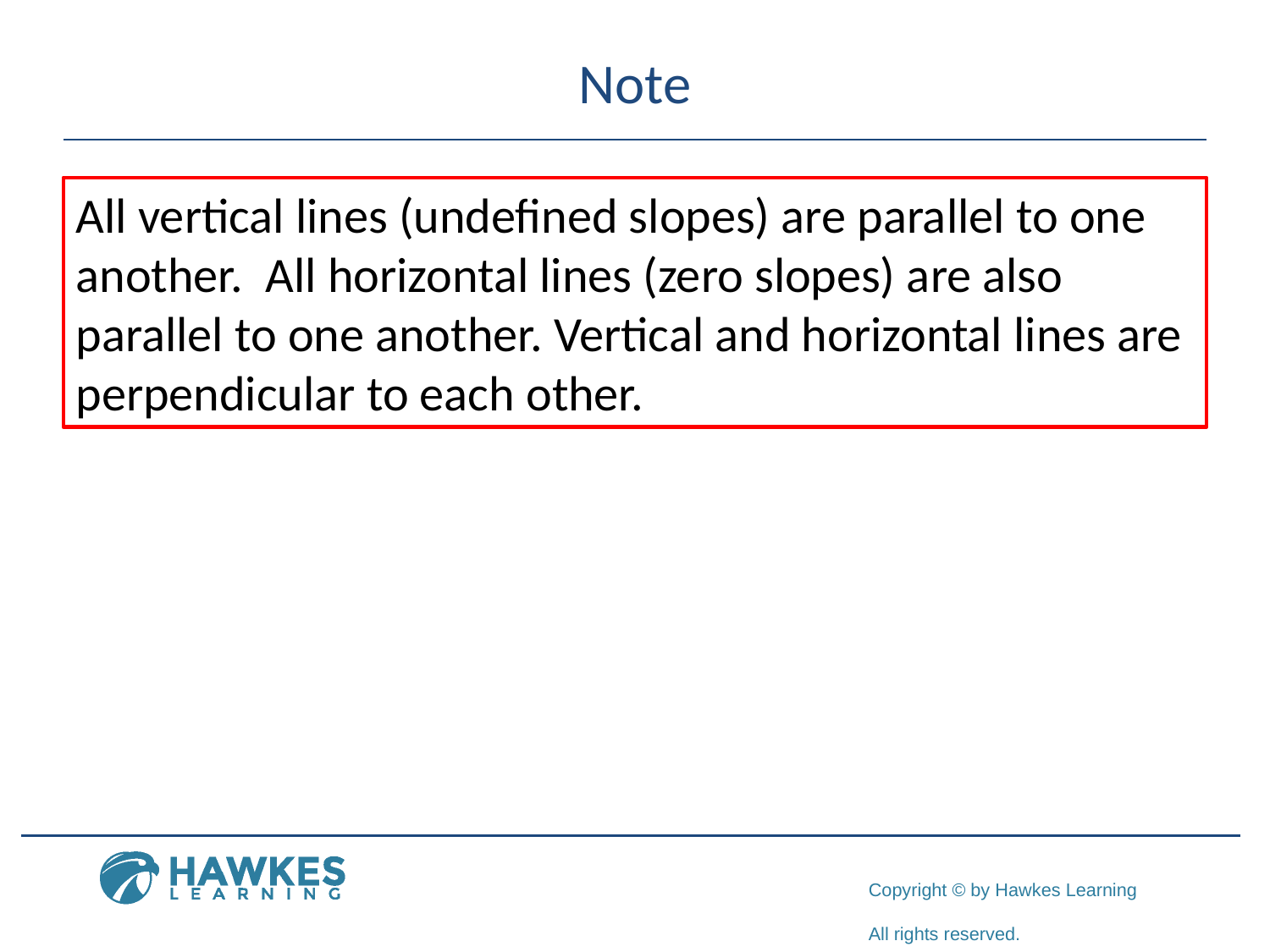

# Note
All vertical lines (undefined slopes) are parallel to one another.  All horizontal lines (zero slopes) are also parallel to one another. Vertical and horizontal lines are perpendicular to each other.